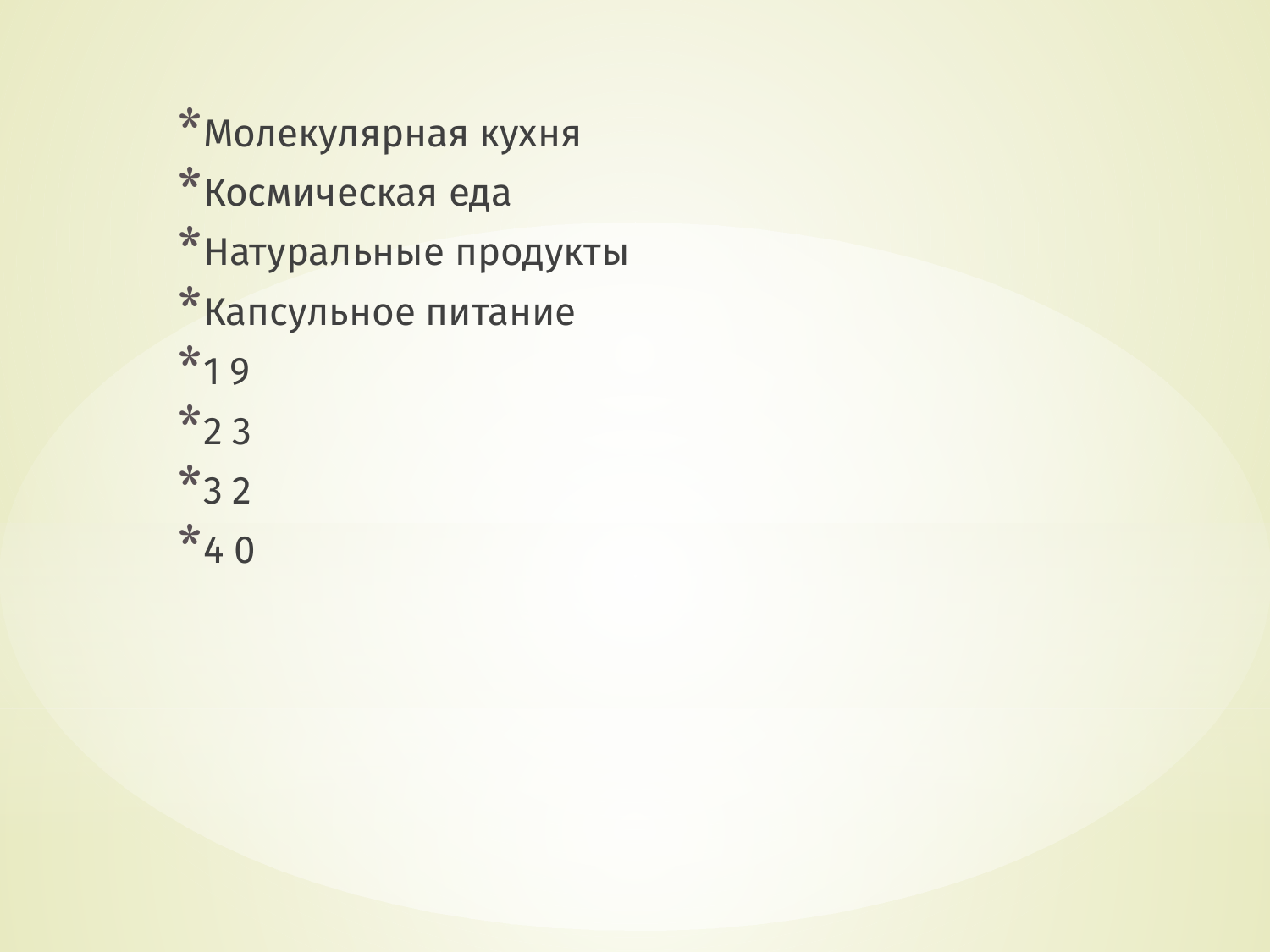

Молекулярная кухня
Космическая еда
Натуральные продукты
Капсульное питание
1 9
2 3
3 2
4 0